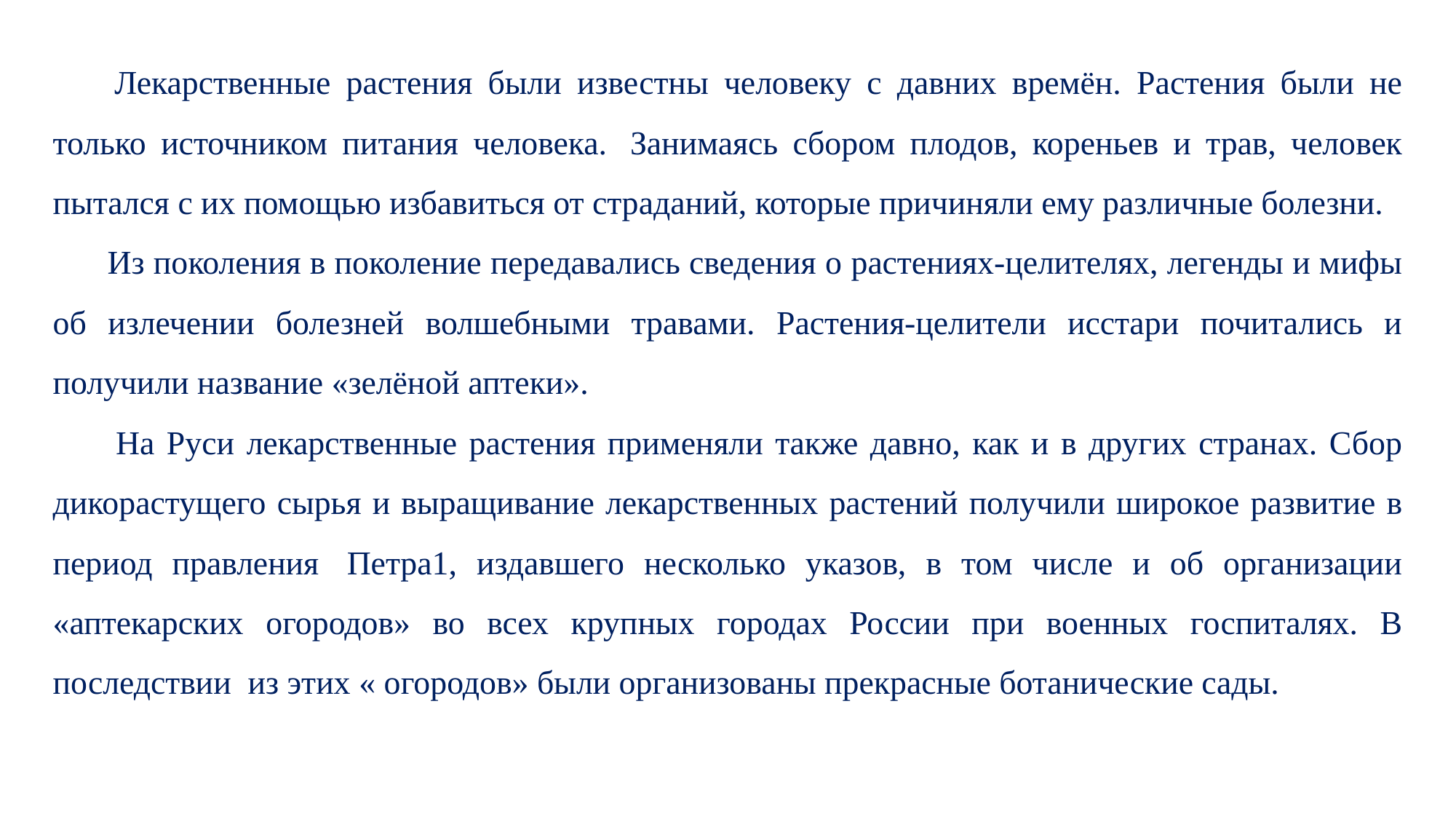

Лекарственные растения были известны человеку с давних времён. Растения были не только источником питания человека.  Занимаясь сбором плодов, кореньев и трав, человек пытался с их помощью избавиться от страданий, которые причиняли ему различные болезни.
Из поколения в поколение передавались сведения о растениях-целителях, легенды и мифы об излечении болезней волшебными травами. Растения-целители исстари почитались и получили название «зелёной аптеки».
 На Руси лекарственные растения применяли также давно, как и в других странах. Сбор дикорастущего сырья и выращивание лекарственных растений получили широкое развитие в период правления  Петра1, издавшего несколько указов, в том числе и об организации «аптекарских огородов» во всех крупных городах России при военных госпиталях. В последствии  из этих « огородов» были организованы прекрасные ботанические сады.